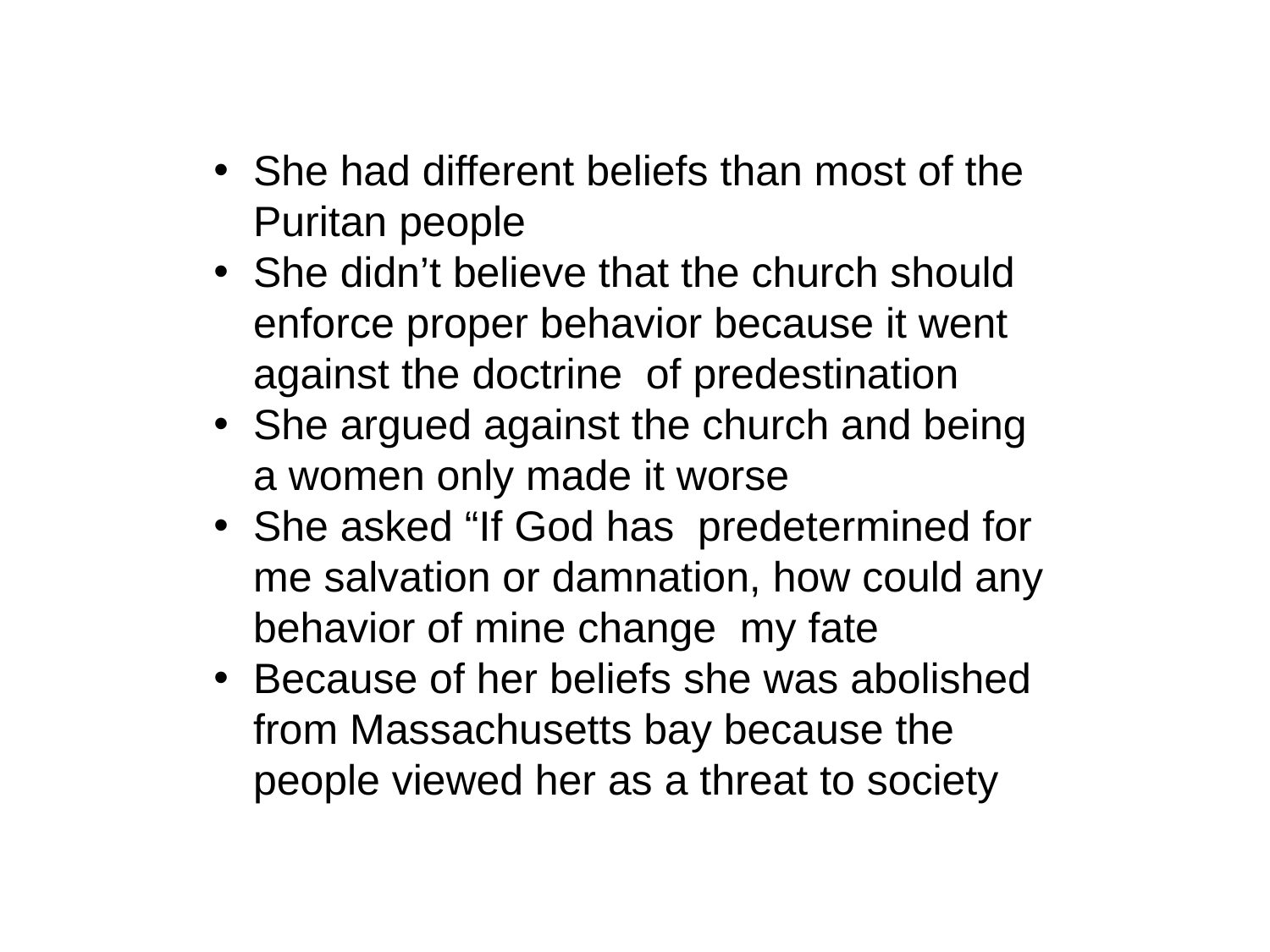

She had different beliefs than most of the Puritan people
She didn’t believe that the church should enforce proper behavior because it went against the doctrine  of predestination
She argued against the church and being a women only made it worse
She asked “If God has  predetermined for me salvation or damnation, how could any behavior of mine change  my fate
Because of her beliefs she was abolished from Massachusetts bay because the people viewed her as a threat to society